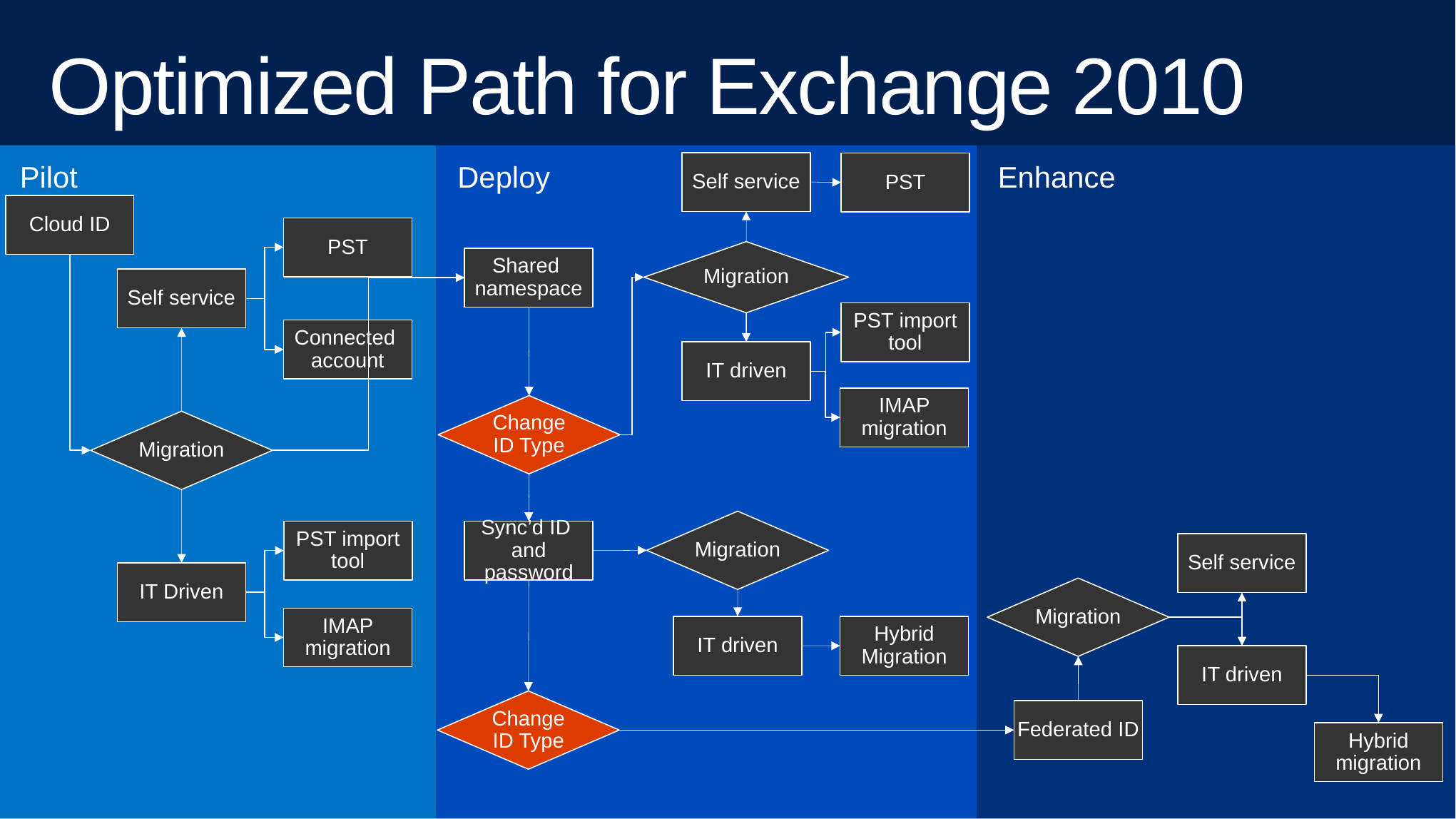

# Optimized Path for Exchange 2010
Deploy
Enhance
Pilot
Self service
PST
Cloud ID
PST
Migration
Shared
namespace
Self service
PST import tool
Connected
account
IT driven
IMAP migration
Change ID Type
Migration
Migration
PST import tool
Sync’d ID
and password
Self service
IT Driven
Migration
IMAP migration
IT driven
Hybrid Migration
IT driven
Change ID Type
Federated ID
Hybrid migration